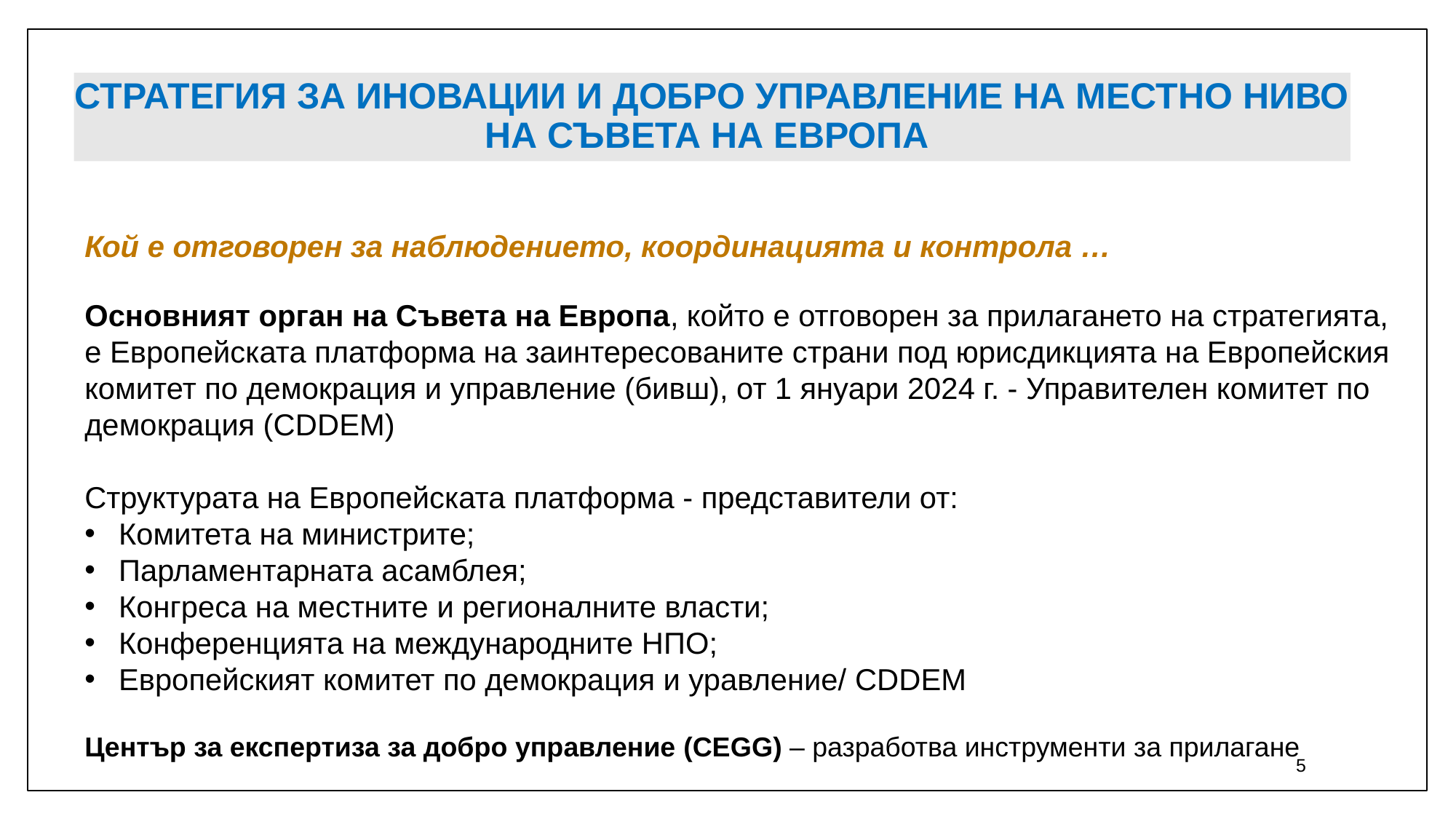

# СТРАТЕГИЯ ЗА ИНОВАЦИИ И ДОБРО УПРАВЛЕНИЕ НА МЕСТНО НИВО НА СЪВЕТА НА ЕВРОПА
Кой е отговорен за наблюдението, координацията и контрола …

Основният орган на Съвета на Европа, който е отговорен за прилагането на стратегията, е Европейската платформа на заинтересованите страни под юрисдикцията на Европейския комитет по демокрация и управление (бивш), от 1 януари 2024 г. - Управителен комитет по демокрация (CDDEM)

Структурата на Европейската платформа - представители от:
Комитета на министрите;
Парламентарната асамблея;
Конгреса на местните и регионалните власти;
Конференцията на международните НПО;
Европейският комитет по демокрация и уравление/ CDDEM

Център за експертиза за добро управление (CEGG) – разработва инструменти за прилагане
5